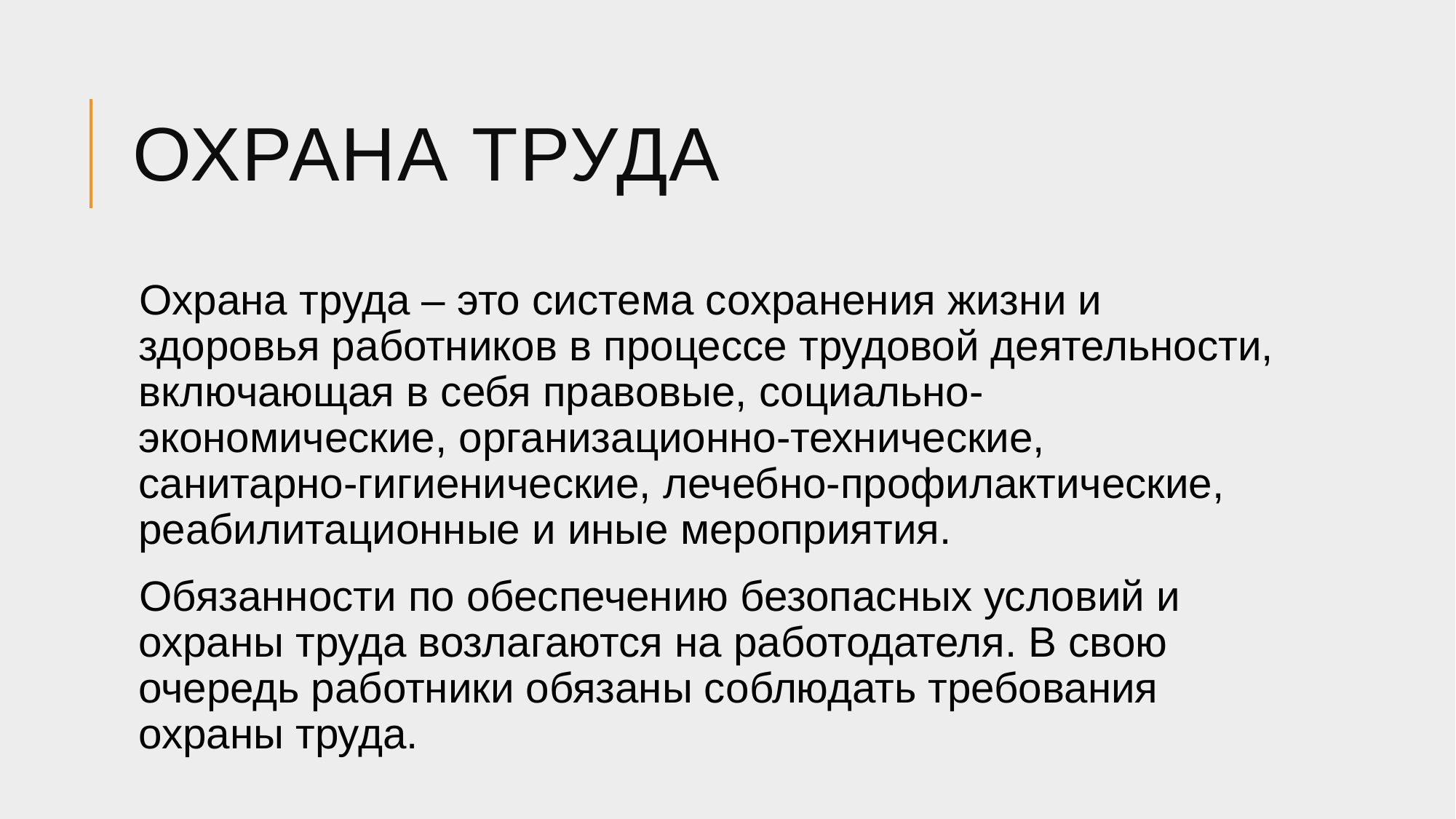

# Охрана труда
Охрана труда – это система сохранения жизни и здоровья работников в процессе трудовой деятельности, включающая в себя правовые, социально-экономические, организационно-технические, санитарно-гигиенические, лечебно-профилактические, реабилитационные и иные мероприятия.
Обязанности по обеспечению безопасных условий и охраны труда возлагаются на работодателя. В свою очередь работники обязаны соблюдать требования охраны труда.